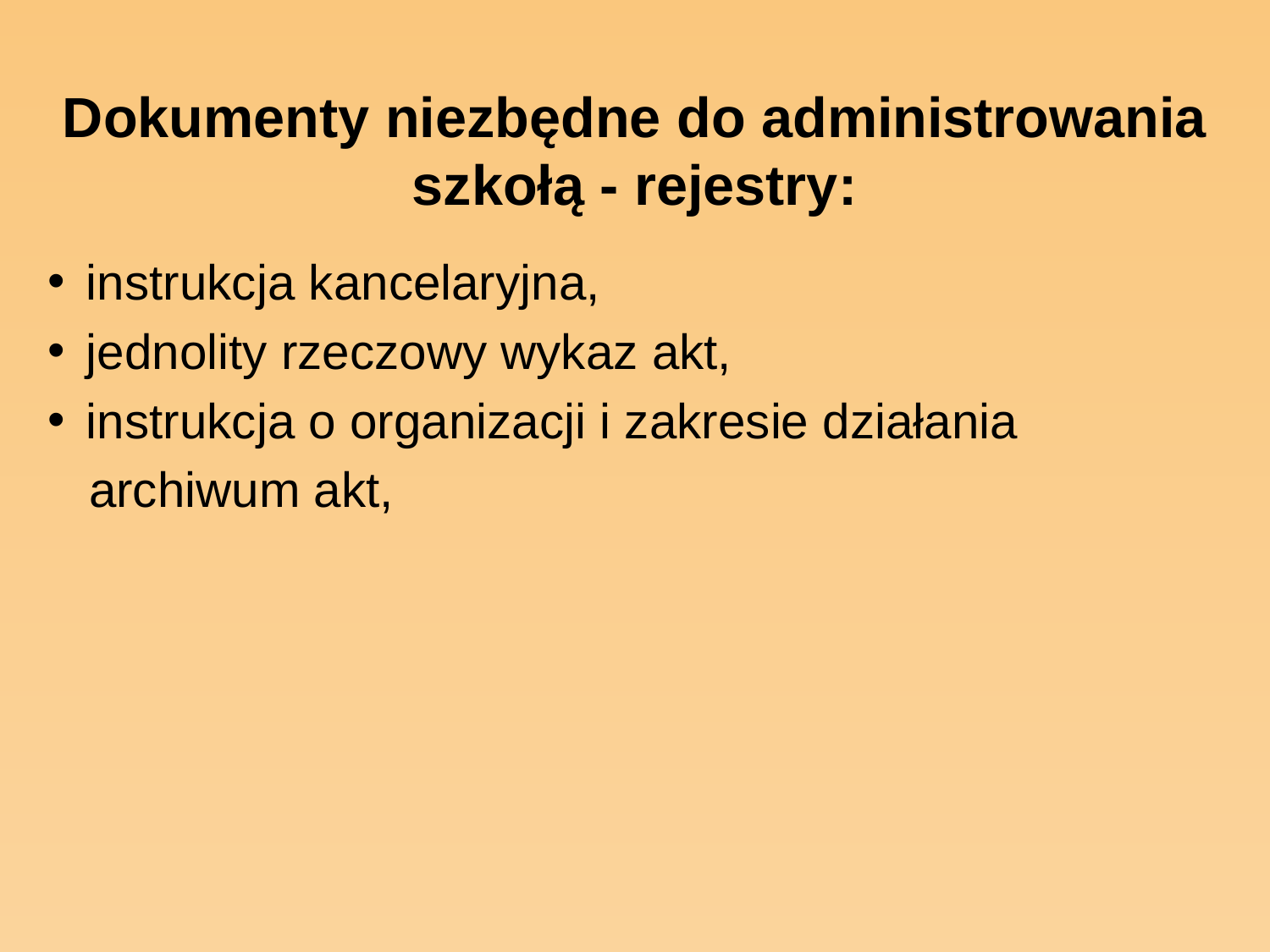

# Dokumenty niezbędne do administrowania szkołą - rejestry:

 instrukcja kancelaryjna,
 jednolity rzeczowy wykaz akt,
 instrukcja o organizacji i zakresie działania
   archiwum akt,